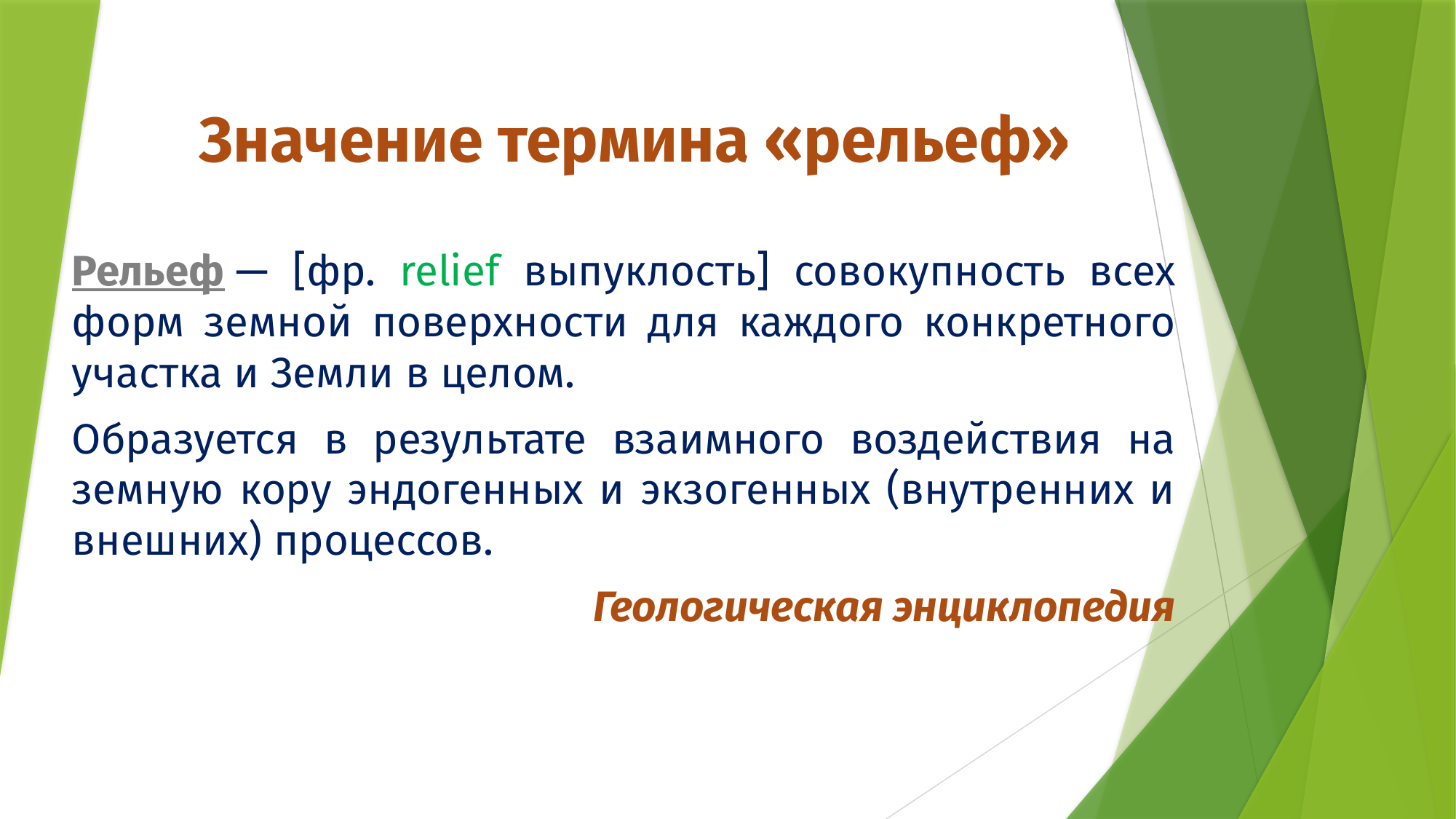

# Значение термина «рельеф»
Рельеф — [фр. relief выпуклость] совокупность всех форм земной поверхности для каждого конкретного участка и Земли в целом.
Образуется в результате взаимного воздействия на земную кору эндогенных и экзогенных (внутренних и внешних) процессов.
Геологическая энциклопедия